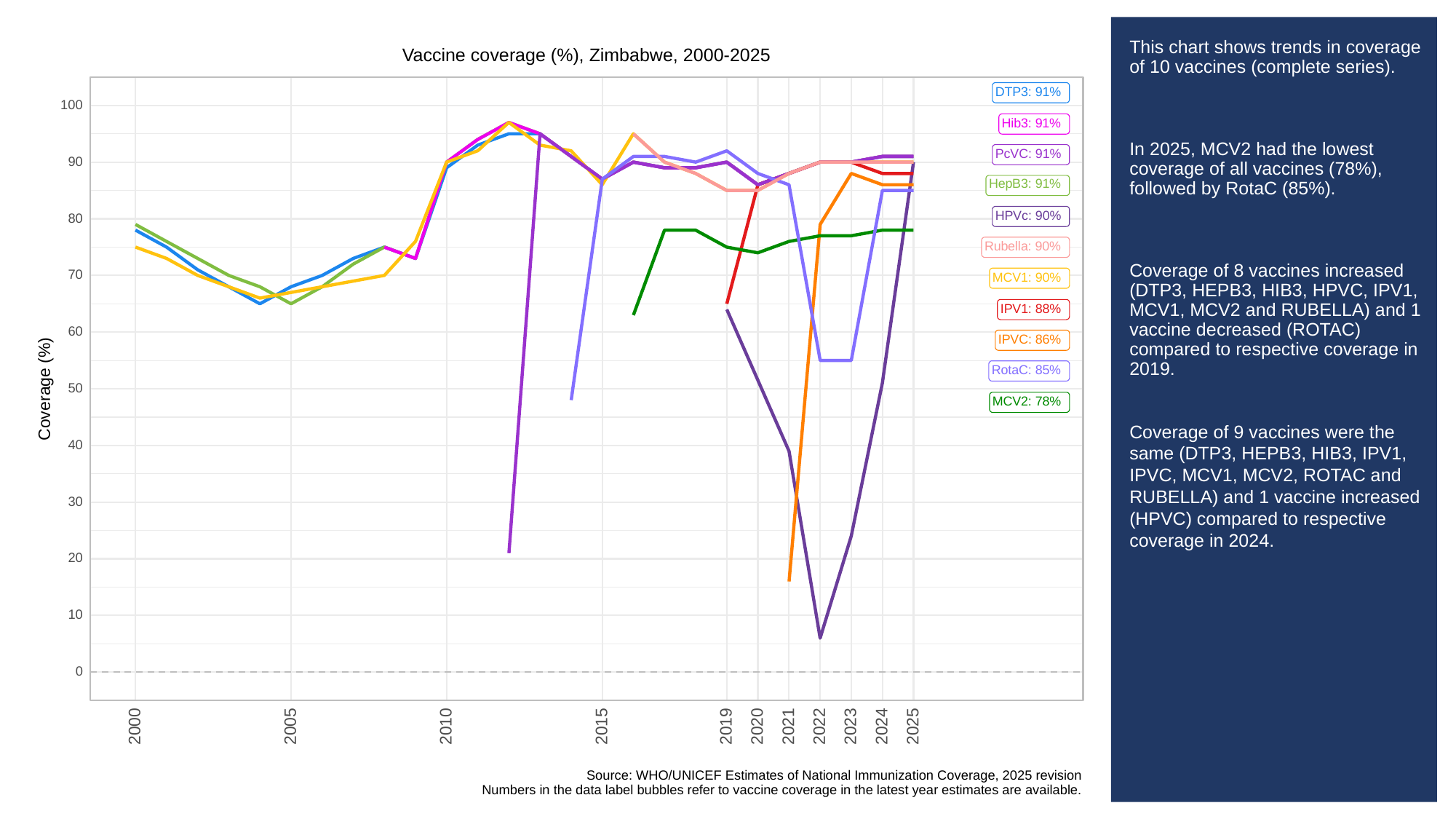

# This chart shows trends in coverage of 10 vaccines (complete series).

In 2025, MCV2 had the lowest coverage of all vaccines (78%), followed by RotaC (85%).

Coverage of 8 vaccines increased (DTP3, HEPB3, HIB3, HPVC, IPV1, MCV1, MCV2 and RUBELLA) and 1 vaccine decreased (ROTAC) compared to respective coverage in 2019.

Coverage of 9 vaccines were the same (DTP3, HEPB3, HIB3, IPV1, IPVC, MCV1, MCV2, ROTAC and RUBELLA) and 1 vaccine increased (HPVC) compared to respective coverage in 2024.

Vaccine coverage (%), Zimbabwe, 2000-2025

DTP3: 91%

100

Hib3: 91%

PcVC: 91%

90

HepB3: 91%

HPVc: 90%
80

Rubella: 90%

70
MCV1: 90%

IPV1: 88%
60

IPVC: 86%

RotaC: 85%
Coverage (%)
50

MCV2: 78%

40

30

20

10

0

2023
2000
2005
2010
2015
2019
2020
2021
2022
2024
2025
Source: WHO/UNICEF Estimates of National Immunization Coverage, 2025 revision
Numbers in the data label bubbles refer to vaccine coverage in the latest year estimates are available.